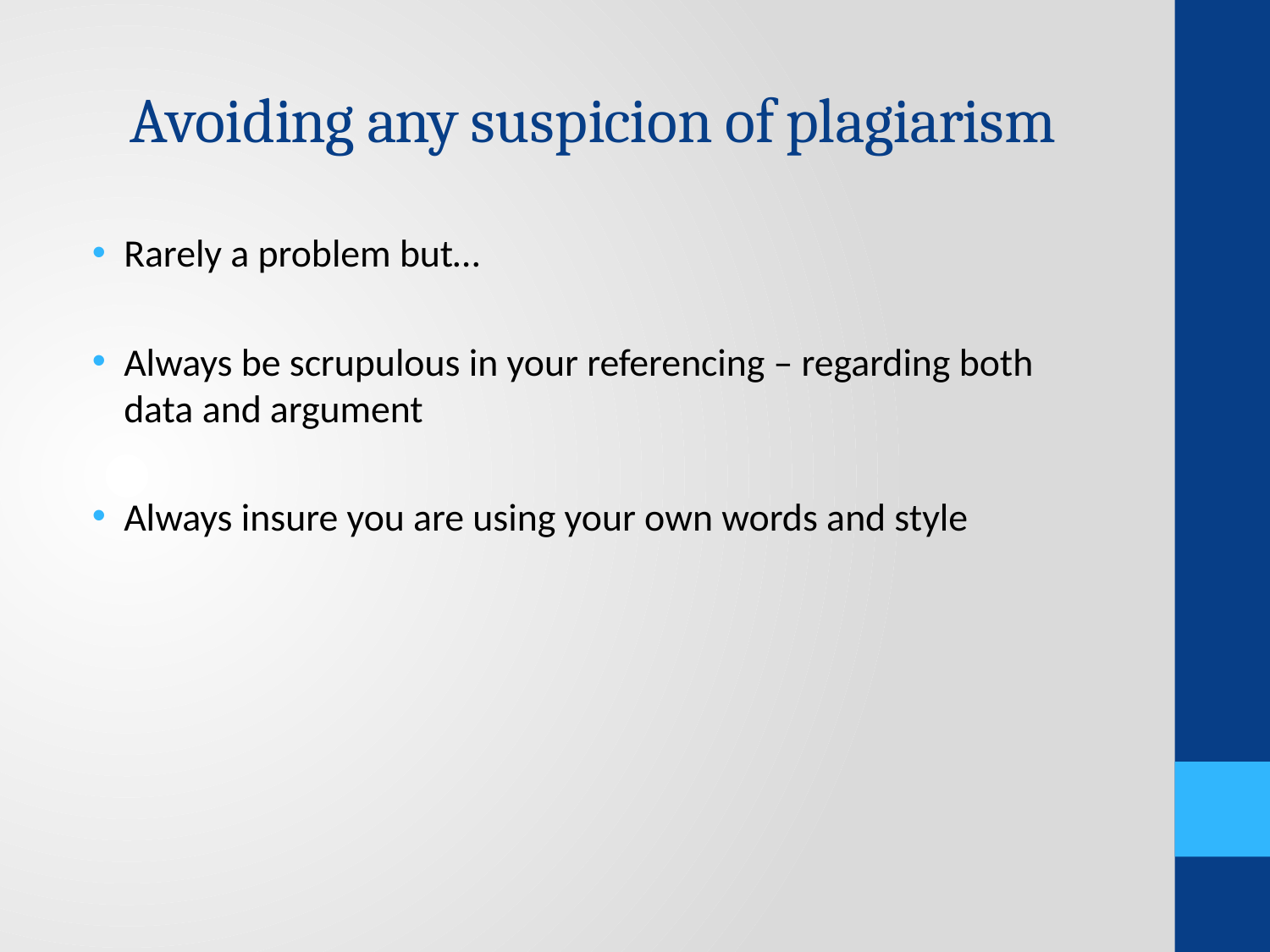

# Avoiding any suspicion of plagiarism
Rarely a problem but…

Always be scrupulous in your referencing – regarding both data and argument

Always insure you are using your own words and style